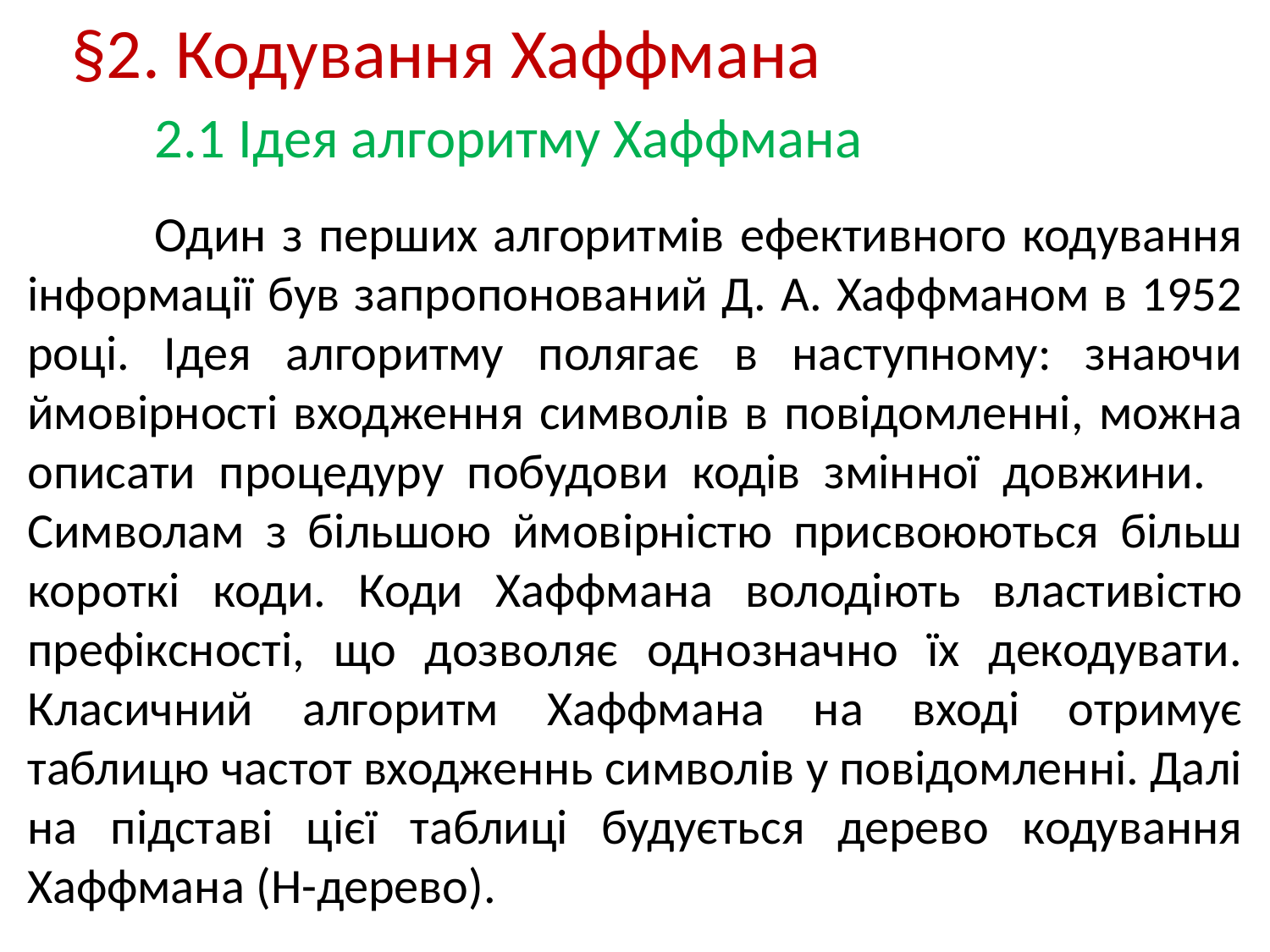

§2. Кодування Хаффмана
	2.1 Ідея алгоритму Хаффмана

	Один з перших алгоритмів ефективного кодування інформації був запропонований Д. А. Хаффманом в 1952 році. Ідея алгоритму полягає в наступному: знаючи ймовірності входження символів в повідомленні, можна описати процедуру побудови кодів змінної довжини. 	Символам з більшою ймовірністю присвоюються більш короткі коди. Коди Хаффмана володіють властивістю префіксності, що дозволяє однозначно їх декодувати. Класичний алгоритм Хаффмана на вході отримує таблицю частот входженнь символів у повідомленні. Далі на підставі цієї таблиці будується дерево кодування Хаффмана (Н-дерево).